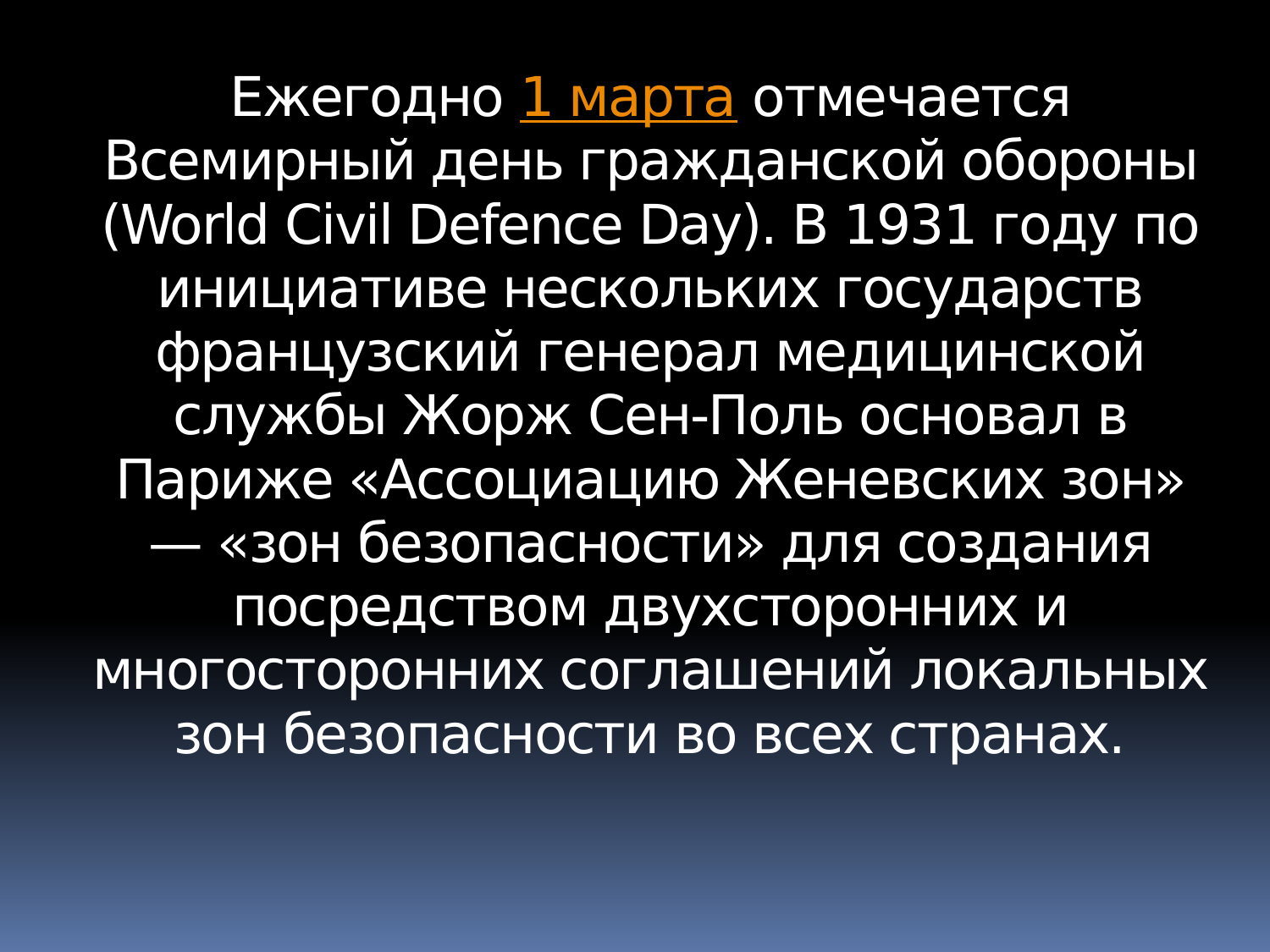

Ежегодно 1 марта отмечается Всемирный день гражданской обороны (World Civil Defence Day). В 1931 году по инициативе нескольких государств французский генерал медицинской службы Жорж Сен-Поль основал в Париже «Ассоциацию Женевских зон» — «зон безопасности» для создания посредством двухсторонних и многосторонних соглашений локальных зон безопасности во всех странах.